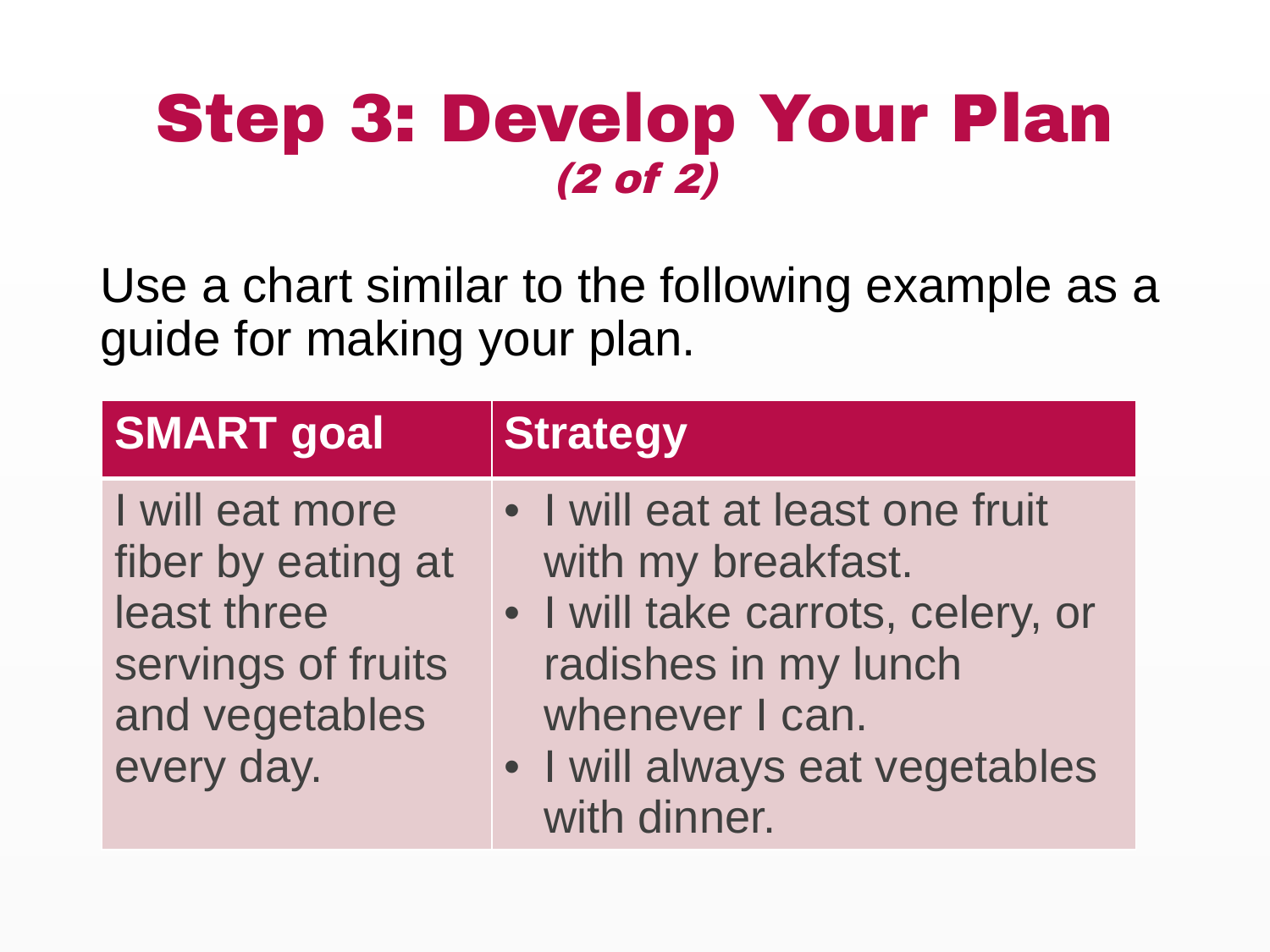

# Step 3: Develop Your Plan (2 of 2)
Use a chart similar to the following example as a guide for making your plan.
| SMART goal | Strategy |
| --- | --- |
| I will eat more fiber by eating at least three servings of fruits and vegetables every day. | I will eat at least one fruit with my breakfast. I will take carrots, celery, or radishes in my lunch whenever I can. I will always eat vegetables with dinner. |